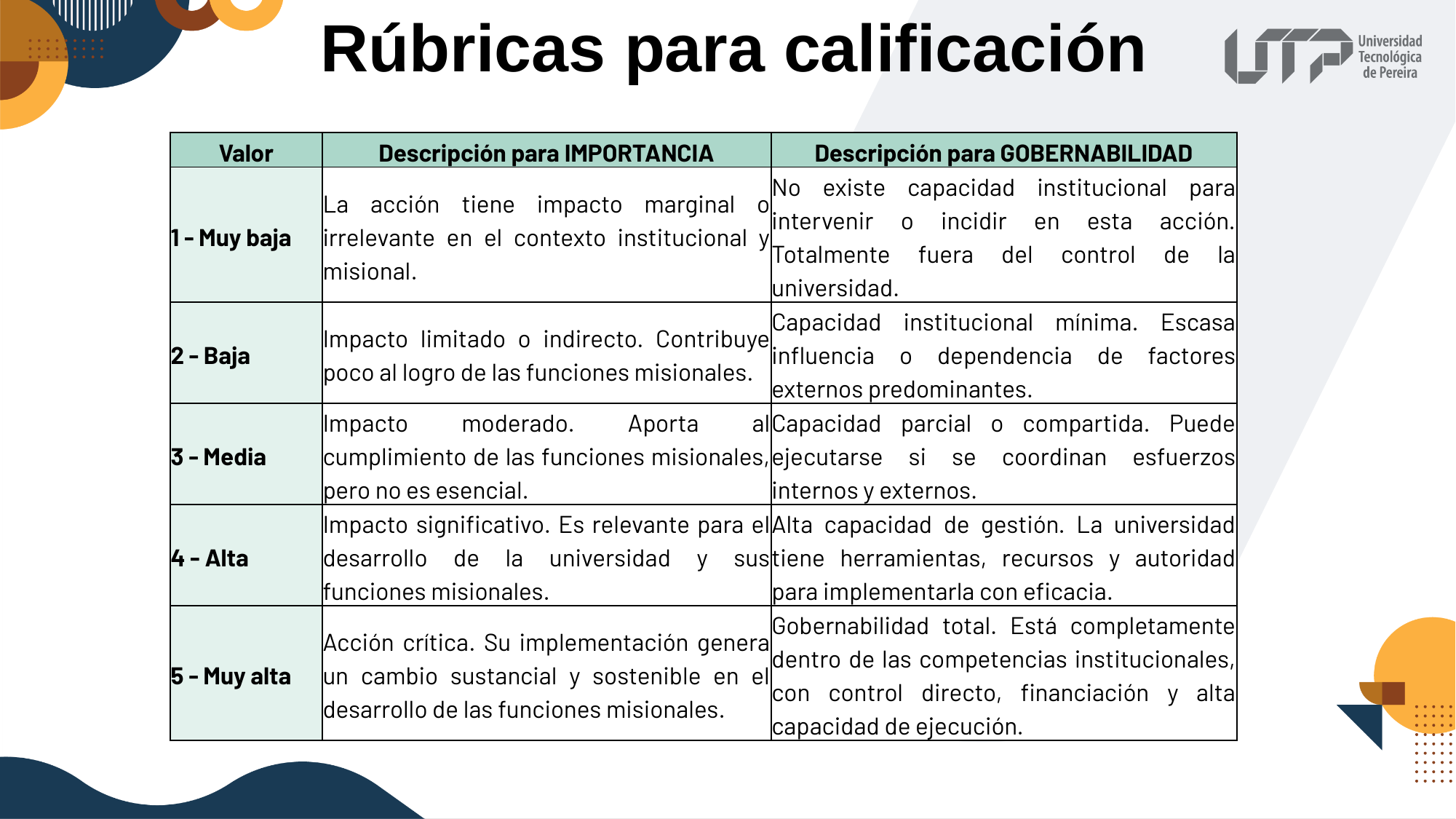

Rúbricas para calificación
| Valor | Descripción para IMPORTANCIA | Descripción para GOBERNABILIDAD |
| --- | --- | --- |
| 1 - Muy baja | La acción tiene impacto marginal o irrelevante en el contexto institucional y misional. | No existe capacidad institucional para intervenir o incidir en esta acción. Totalmente fuera del control de la universidad. |
| 2 - Baja | Impacto limitado o indirecto. Contribuye poco al logro de las funciones misionales. | Capacidad institucional mínima. Escasa influencia o dependencia de factores externos predominantes. |
| 3 - Media | Impacto moderado. Aporta al cumplimiento de las funciones misionales, pero no es esencial. | Capacidad parcial o compartida. Puede ejecutarse si se coordinan esfuerzos internos y externos. |
| 4 - Alta | Impacto significativo. Es relevante para el desarrollo de la universidad y sus funciones misionales. | Alta capacidad de gestión. La universidad tiene herramientas, recursos y autoridad para implementarla con eficacia. |
| 5 - Muy alta | Acción crítica. Su implementación genera un cambio sustancial y sostenible en el desarrollo de las funciones misionales. | Gobernabilidad total. Está completamente dentro de las competencias institucionales, con control directo, financiación y alta capacidad de ejecución. |